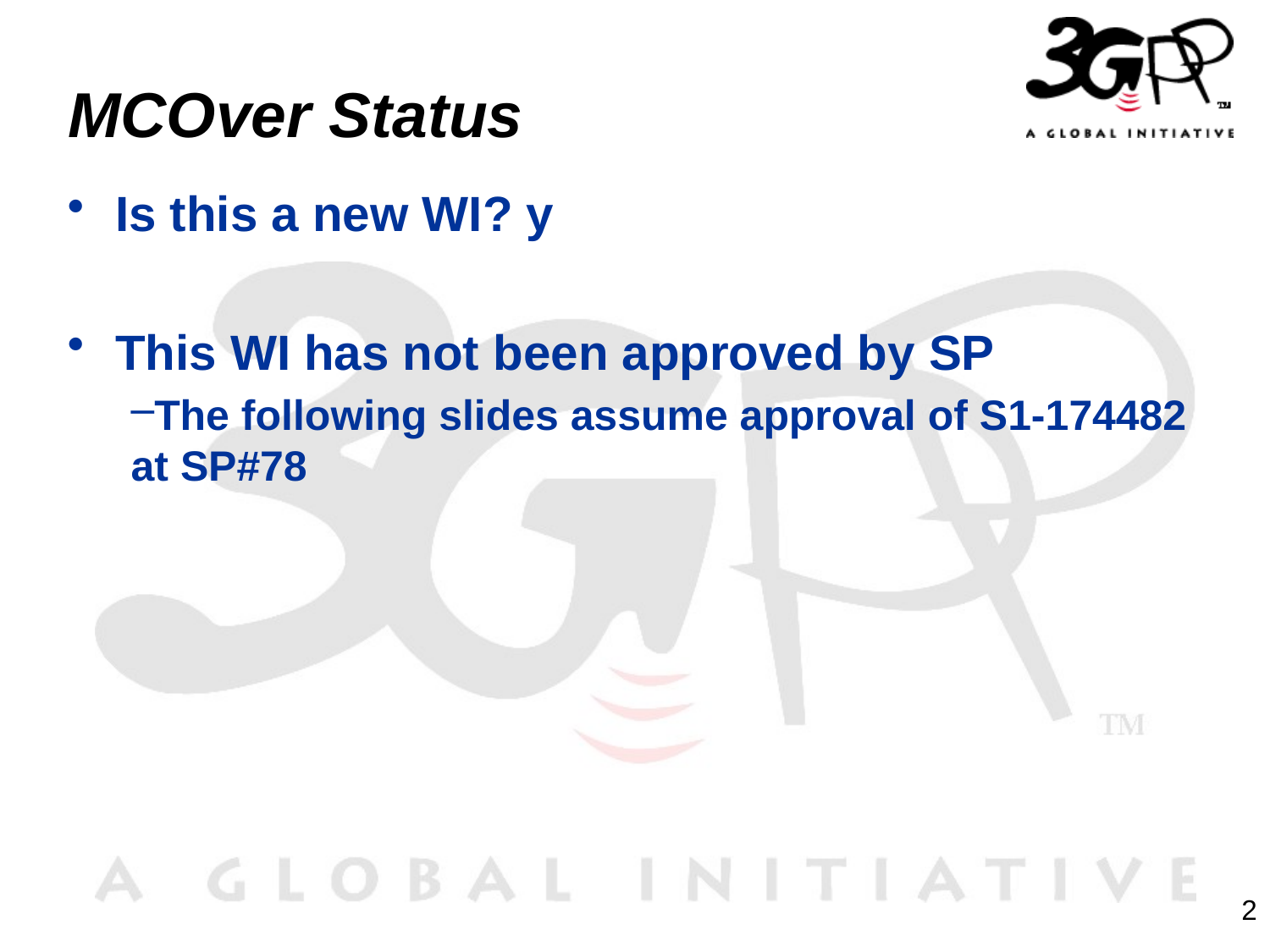

# MCOver Status
Is this a new WI? y

This WI has not been approved by SP
The following slides assume approval of S1-174482 at SP#78
2